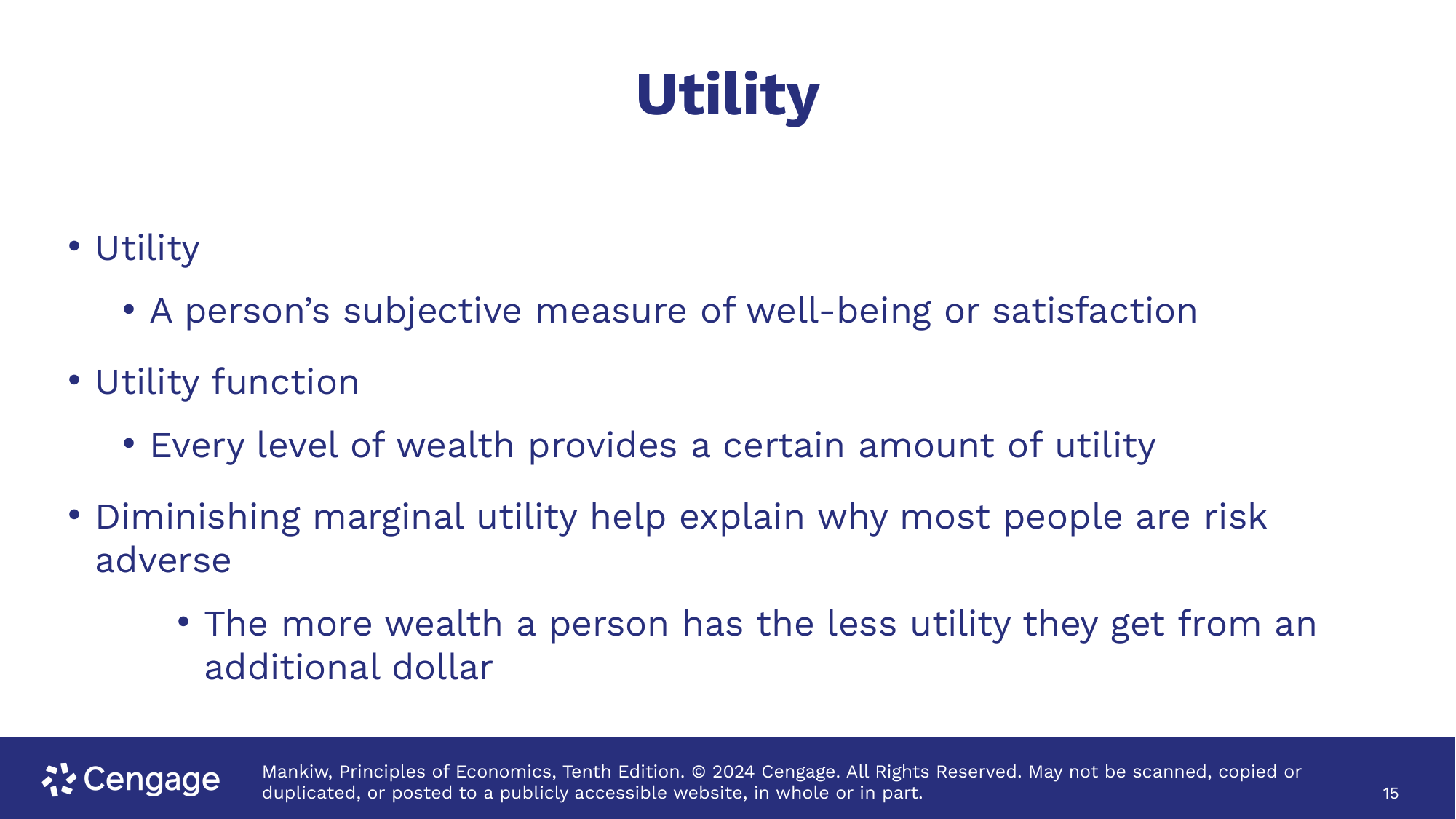

# Utility
Utility
A person’s subjective measure of well-being or satisfaction
Utility function
Every level of wealth provides a certain amount of utility
Diminishing marginal utility help explain why most people are risk adverse
The more wealth a person has the less utility they get from an additional dollar